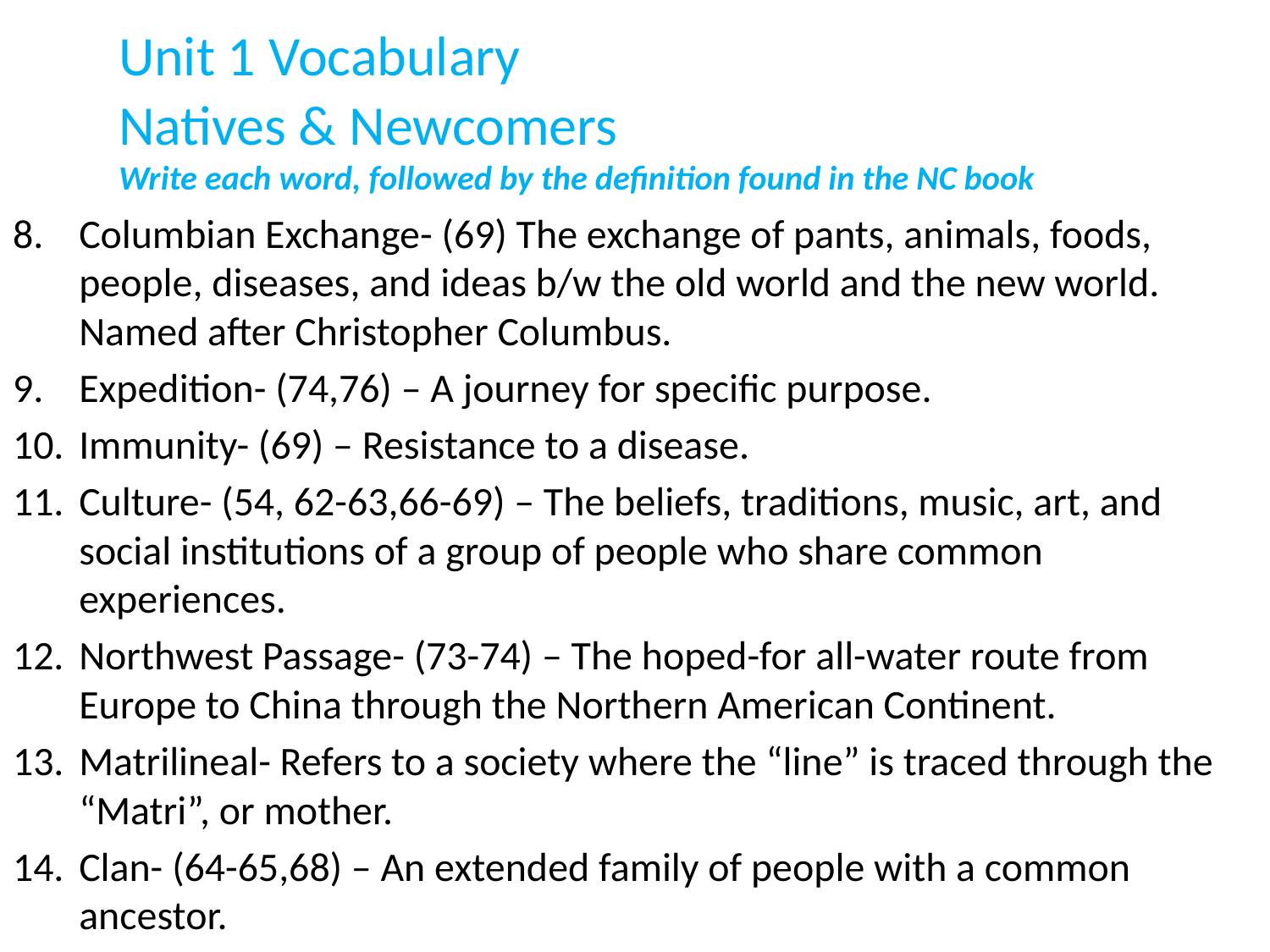

# Unit 1 Vocabulary Natives & Newcomers Write each word, followed by the definition found in the NC book
Columbian Exchange- (69) The exchange of pants, animals, foods, people, diseases, and ideas b/w the old world and the new world. Named after Christopher Columbus.
Expedition- (74,76) – A journey for specific purpose.
Immunity- (69) – Resistance to a disease.
Culture- (54, 62-63,66-69) – The beliefs, traditions, music, art, and social institutions of a group of people who share common experiences.
Northwest Passage- (73-74) – The hoped-for all-water route from Europe to China through the Northern American Continent.
Matrilineal- Refers to a society where the “line” is traced through the “Matri”, or mother.
Clan- (64-65,68) – An extended family of people with a common ancestor.